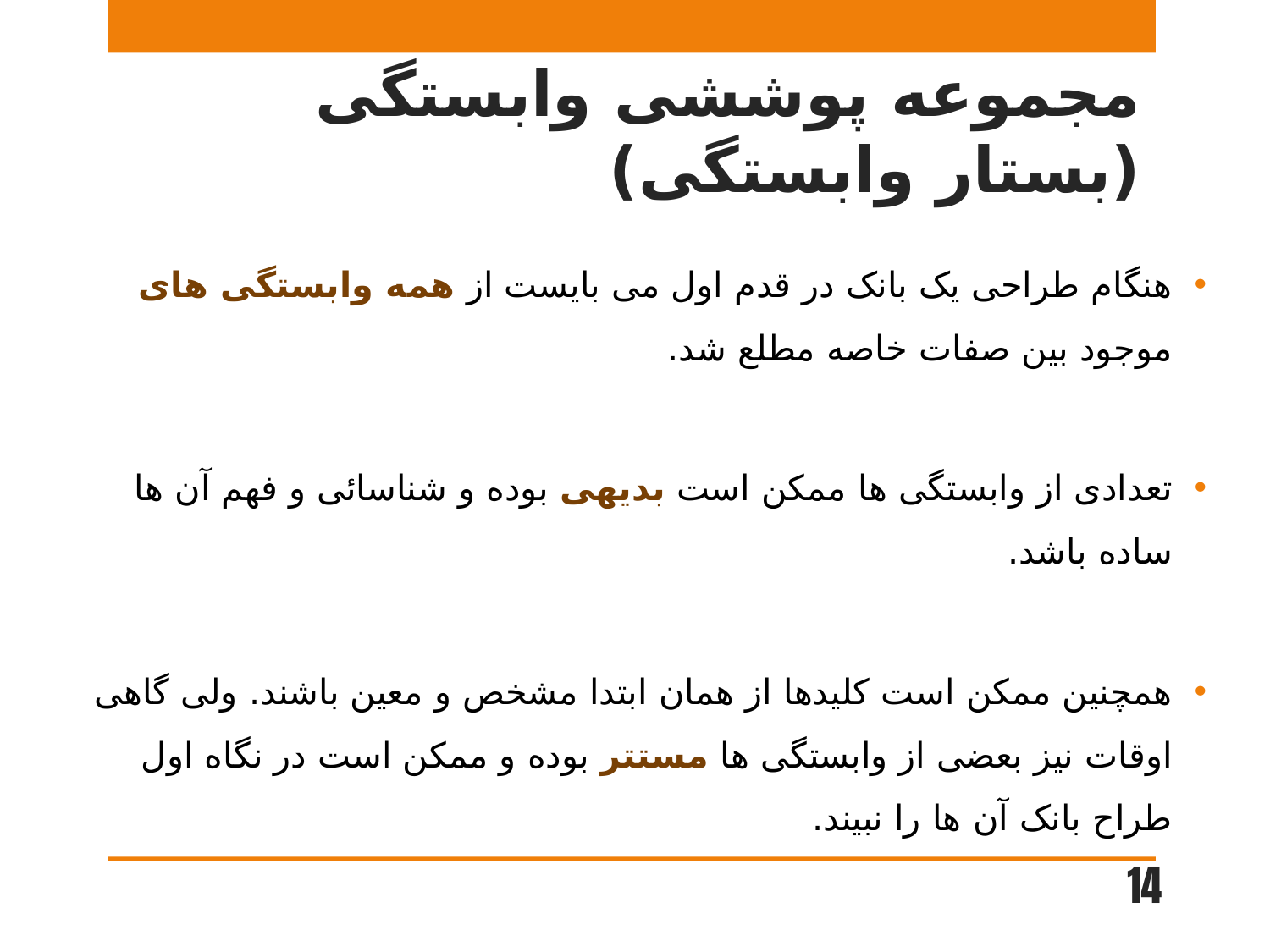

# مجموعه پوششی وابستگی (بستار وابستگی)
هنگام طراحی یک بانک در قدم اول می بایست از همه وابستگی های موجود بین صفات خاصه مطلع شد.

تعدادی از وابستگی ها ممکن است بدیهی بوده و شناسائی و فهم آن ها ساده باشد.

همچنین ممکن است کلیدها از همان ابتدا مشخص و معین باشند. ولی گاهی اوقات نیز بعضی از وابستگی ها مستتر بوده و ممکن است در نگاه اول طراح بانک آن ها را نبیند.
14